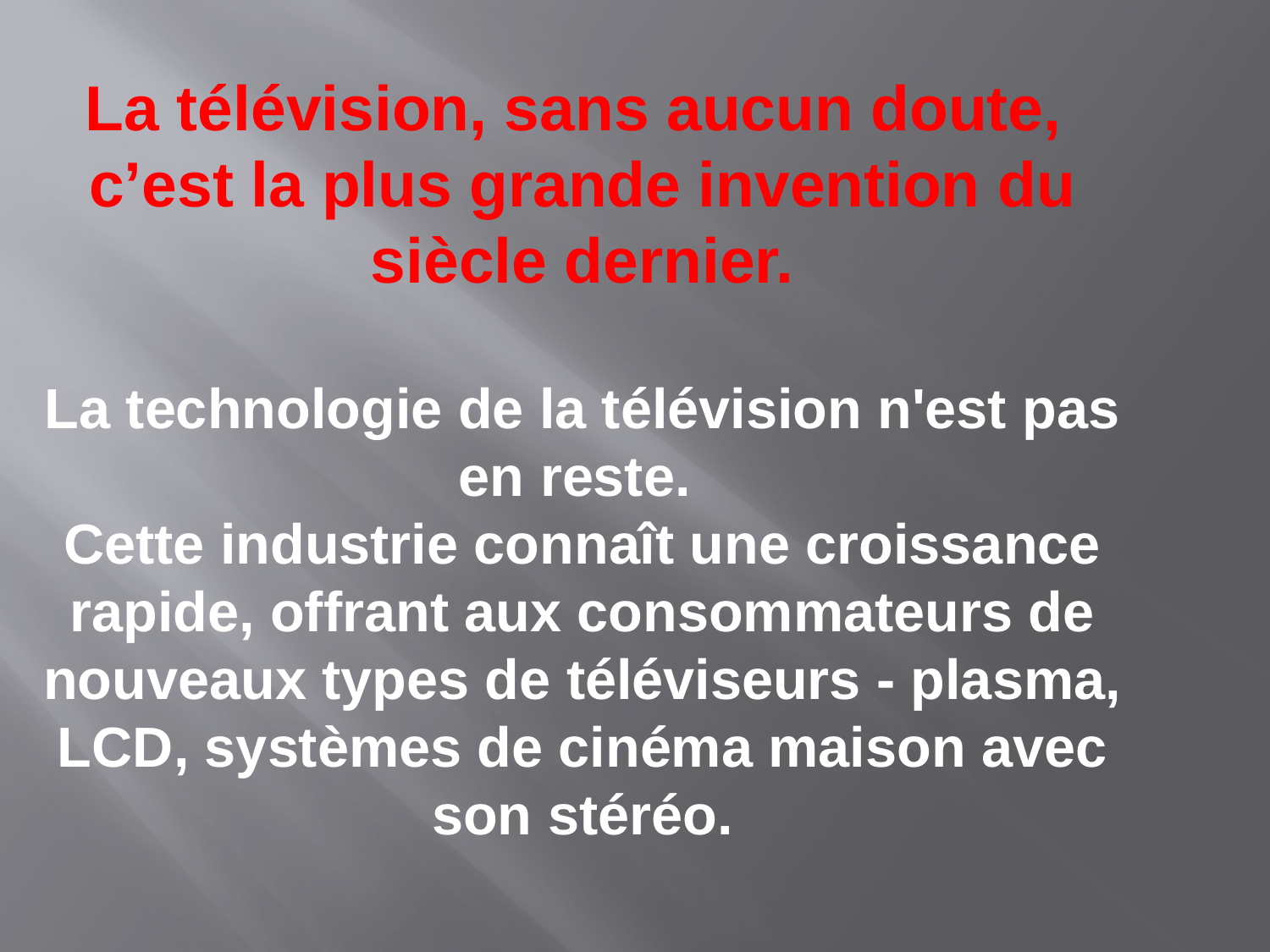

# La télévision, sans aucun doute,  c’est la plus grande invention du siècle dernier. La technologie de la télévision n'est pas en reste. Cette industrie connaît une croissance rapide, offrant aux consommateurs de nouveaux types de téléviseurs - plasma, LCD, systèmes de cinéma maison avec son stéréo.